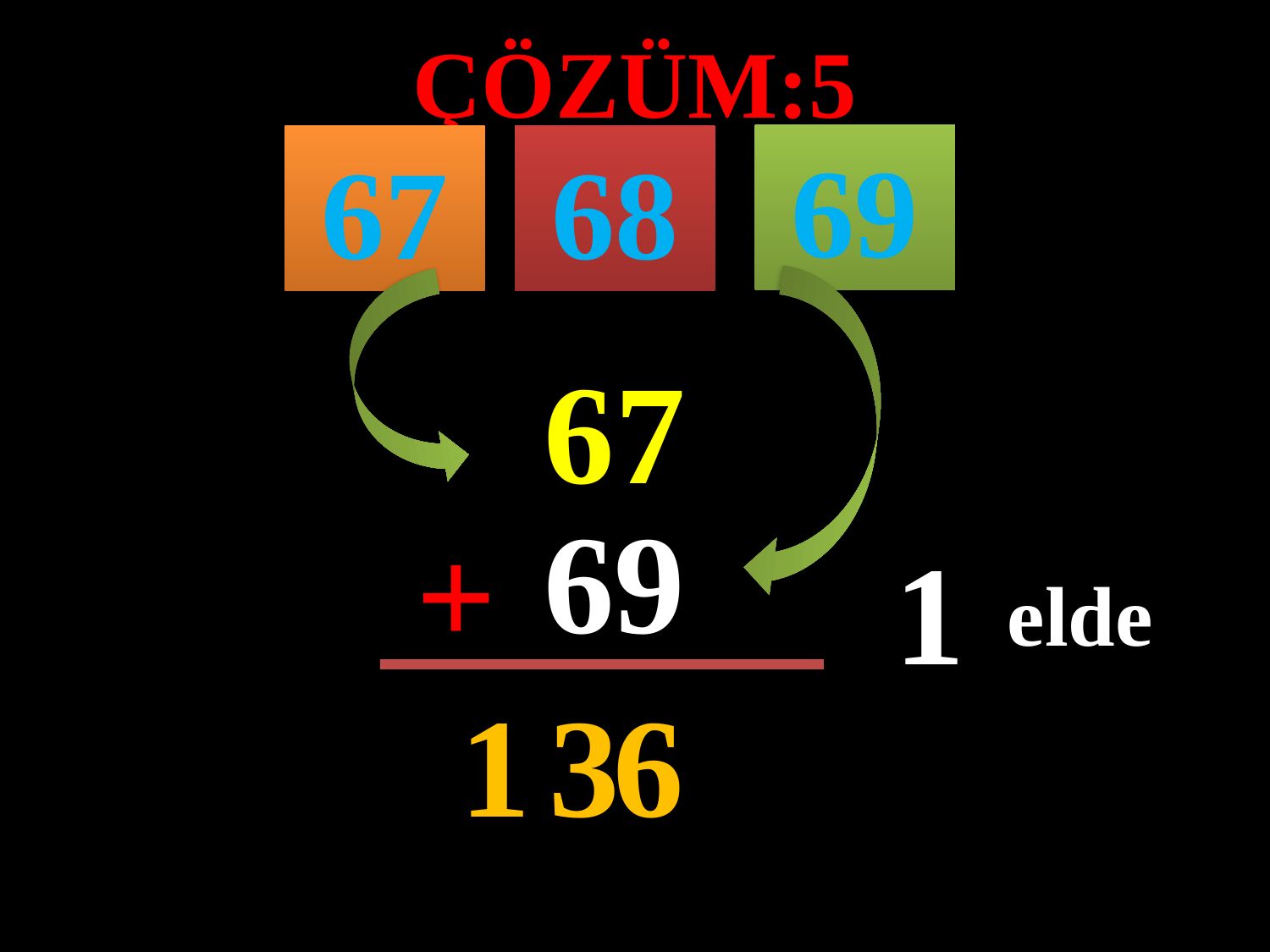

ÇÖZÜM:5
69
67
68
#

67

69
+
1
elde
1
3
6